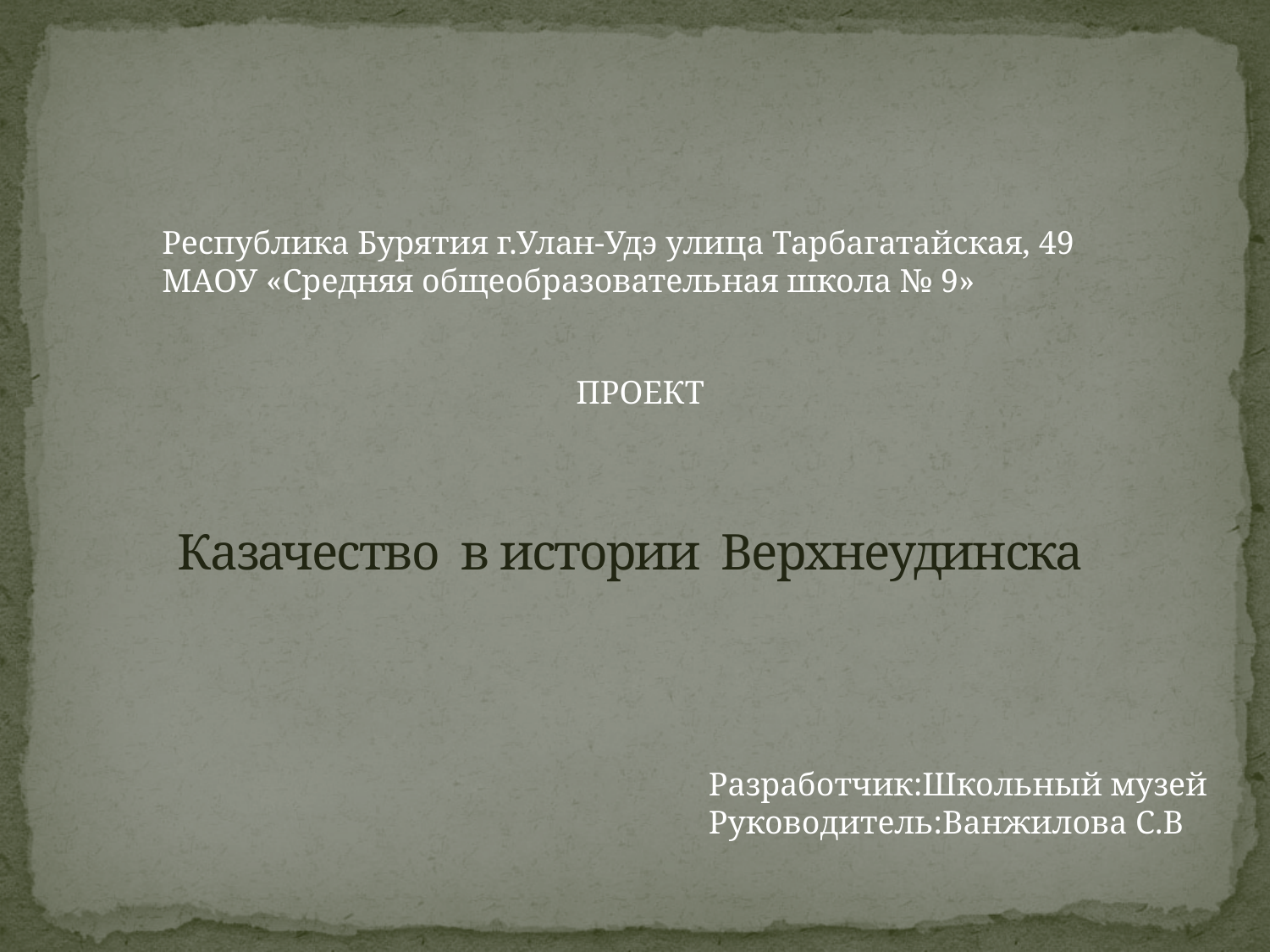

Республика Бурятия г.Улан-Удэ улица Тарбагатайская, 49
МАОУ «Средняя общеобразовательная школа № 9»
ПРОЕКТ
# Казачество  в истории  Верхнеудинска
Разработчик:Школьный музей
Руководитель:Ванжилова С.В